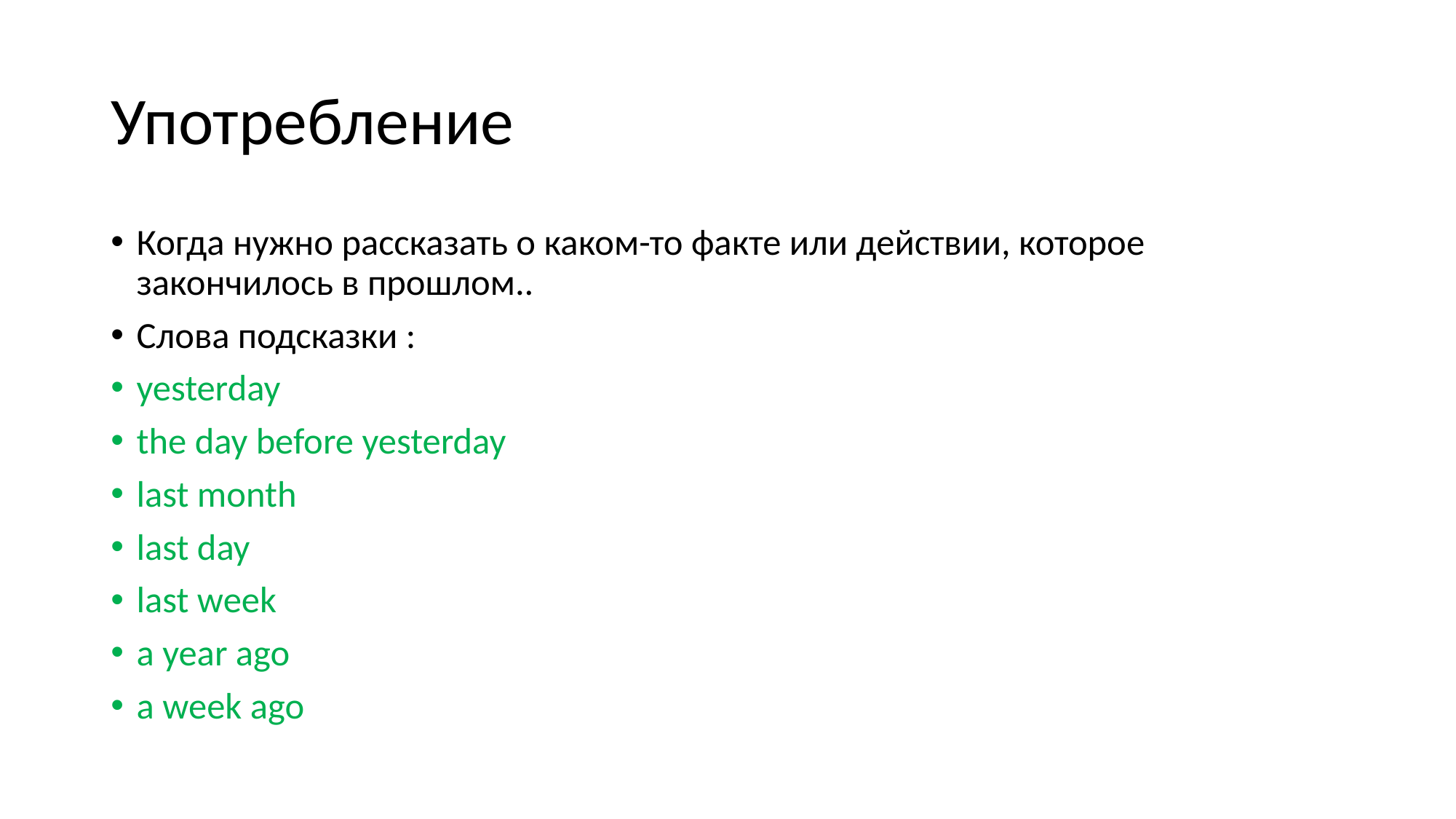

# Употребление
Когда нужно рассказать о каком-то факте или действии, которое закончилось в прошлом..
Слова подсказки :
yesterday
the day before yesterday
last month
last day
last week
a year ago
a week ago